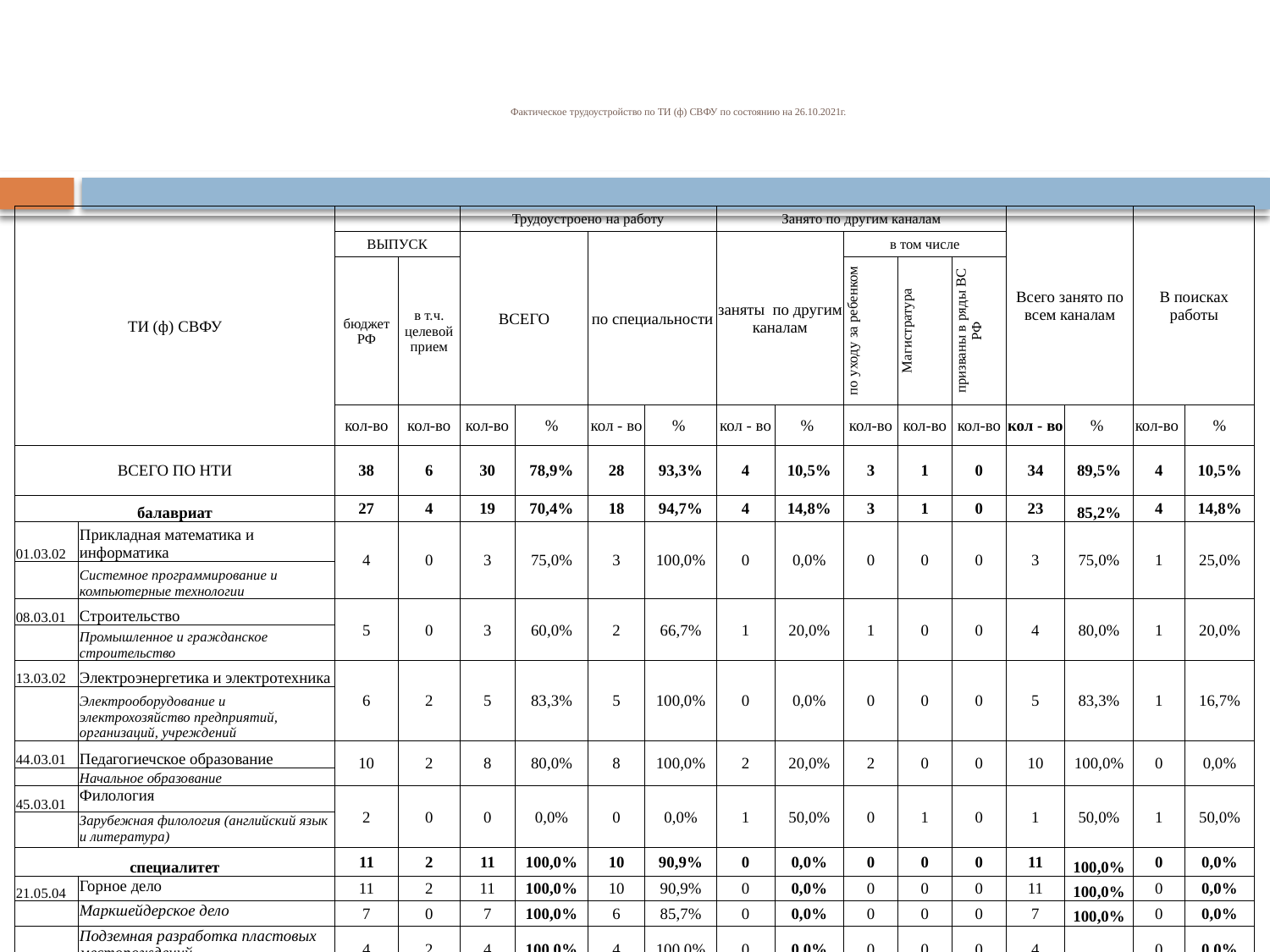

# Фактическое трудоустройство по ТИ (ф) СВФУ по состоянию на 26.10.2021г.
| ТИ (ф) СВФУ |  |  |  | Трудоустроено на работу |  |  |  | Занято по другим каналам |  |  |  |  | Всего занято по всем каналам |  | В поисках работы |  |
| --- | --- | --- | --- | --- | --- | --- | --- | --- | --- | --- | --- | --- | --- | --- | --- | --- |
|  |  | ВЫПУСК |  | ВСЕГО |  | по специальности |  | заняты по другим каналам |  | в том числе |  |  |  |  |  |  |
|  |  | бюджет РФ | в т.ч. целевой прием |  |  |  |  |  |  | по уходу за ребенком | Магистратура | призваны в ряды ВС РФ |  |  |  |  |
|  |  | кол-во | кол-во | кол-во | % | кол - во | % | кол - во | % | кол-во | кол-во | кол-во | кол - во | % | кол-во | % |
| ВСЕГО ПО НТИ |  | 38 | 6 | 30 | 78,9% | 28 | 93,3% | 4 | 10,5% | 3 | 1 | 0 | 34 | 89,5% | 4 | 10,5% |
| балавриат |  | 27 | 4 | 19 | 70,4% | 18 | 94,7% | 4 | 14,8% | 3 | 1 | 0 | 23 | 85,2% | 4 | 14,8% |
| 01.03.02 | Прикладная математика и информатика | 4 | 0 | 3 | 75,0% | 3 | 100,0% | 0 | 0,0% | 0 | 0 | 0 | 3 | 75,0% | 1 | 25,0% |
|  | Системное программирование и компьютерные технологии |  |  |  |  |  |  |  |  |  |  |  |  |  |  |  |
| 08.03.01 | Строительство | 5 | 0 | 3 | 60,0% | 2 | 66,7% | 1 | 20,0% | 1 | 0 | 0 | 4 | 80,0% | 1 | 20,0% |
|  | Промышленное и гражданское строительство |  |  |  |  |  |  |  |  |  |  |  |  |  |  |  |
| 13.03.02 | Электроэнергетика и электротехника | 6 | 2 | 5 | 83,3% | 5 | 100,0% | 0 | 0,0% | 0 | 0 | 0 | 5 | 83,3% | 1 | 16,7% |
|  | Электрооборудование и электрохозяйство предприятий, организаций, учреждений |  |  |  |  |  |  |  |  |  |  |  |  |  |  |  |
| 44.03.01 | Педагогиечское образование | 10 | 2 | 8 | 80,0% | 8 | 100,0% | 2 | 20,0% | 2 | 0 | 0 | 10 | 100,0% | 0 | 0,0% |
|  | Начальное образование |  |  |  |  |  |  |  |  |  |  |  |  |  |  |  |
| 45.03.01 | Филология | 2 | 0 | 0 | 0,0% | 0 | 0,0% | 1 | 50,0% | 0 | 1 | 0 | 1 | 50,0% | 1 | 50,0% |
|  | Зарубежная филология (английский язык и литература) |  |  |  |  |  |  |  |  |  |  |  |  |  |  |  |
| специалитет |  | 11 | 2 | 11 | 100,0% | 10 | 90,9% | 0 | 0,0% | 0 | 0 | 0 | 11 | 100,0% | 0 | 0,0% |
| 21.05.04 | Горное дело | 11 | 2 | 11 | 100,0% | 10 | 90,9% | 0 | 0,0% | 0 | 0 | 0 | 11 | 100,0% | 0 | 0,0% |
|  | Маркшейдерское дело | 7 | 0 | 7 | 100,0% | 6 | 85,7% | 0 | 0,0% | 0 | 0 | 0 | 7 | 100,0% | 0 | 0,0% |
|  | Подземная разработка пластовых месторождений | 4 | 2 | 4 | 100,0% | 4 | 100,0% | 0 | 0,0% | 0 | 0 | 0 | 4 | 100,0% | 0 | 0,0% |